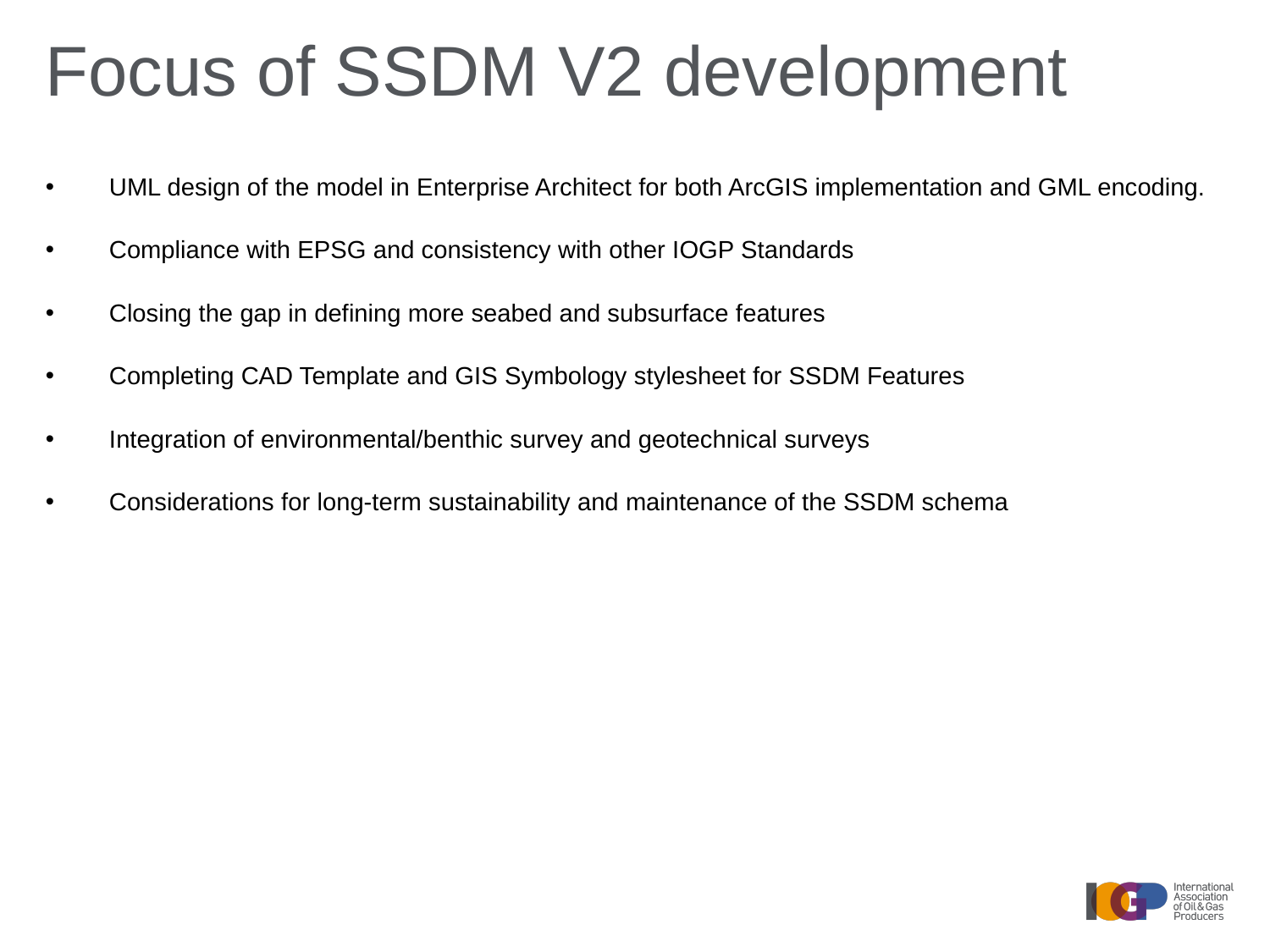

# Focus of SSDM V2 development
UML design of the model in Enterprise Architect for both ArcGIS implementation and GML encoding.

Compliance with EPSG and consistency with other IOGP Standards

Closing the gap in defining more seabed and subsurface features

Completing CAD Template and GIS Symbology stylesheet for SSDM Features

Integration of environmental/benthic survey and geotechnical surveys

Considerations for long-term sustainability and maintenance of the SSDM schema